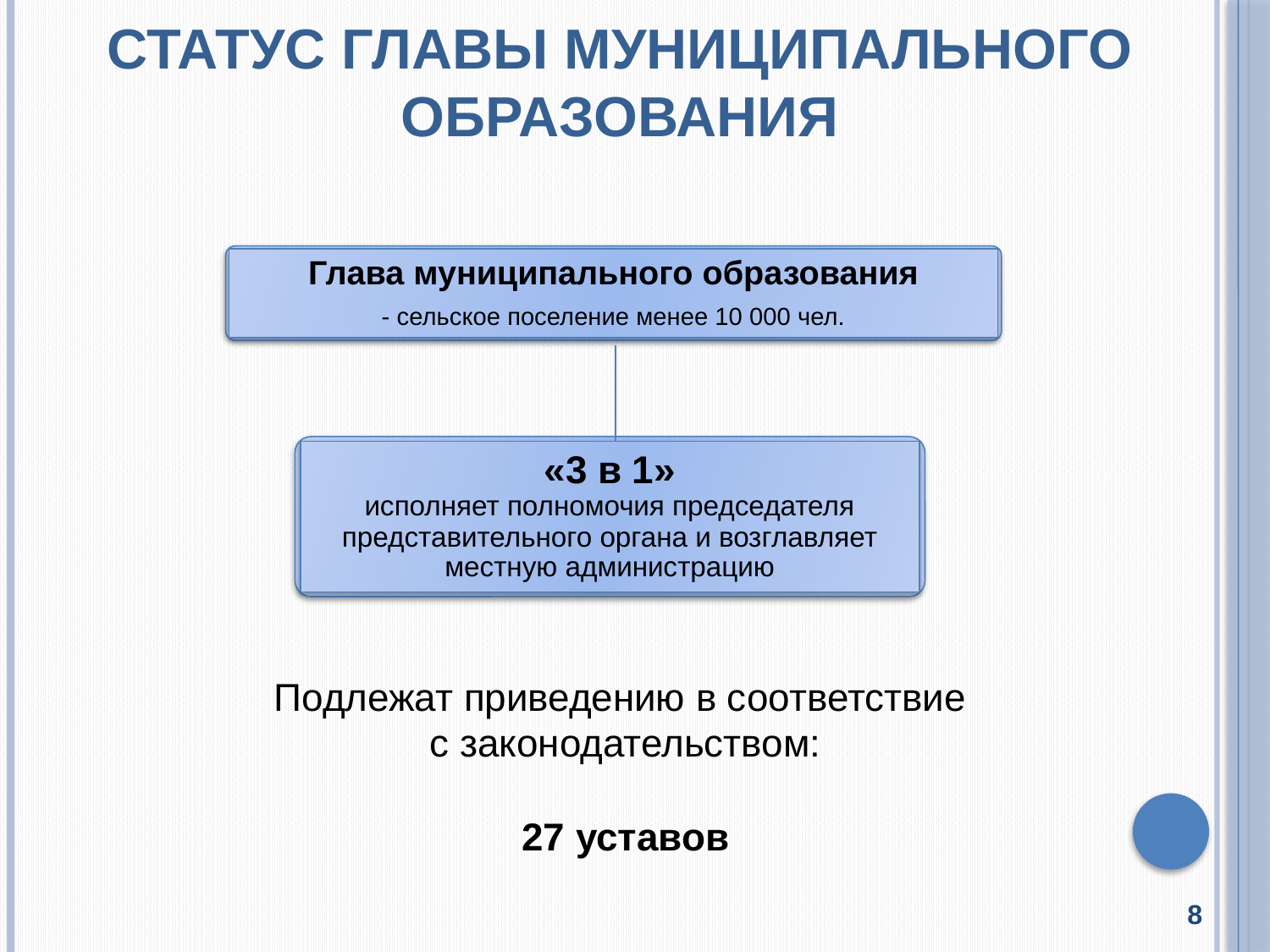

# Статус главы муниципального образования

Глава муниципального образования
- сельское поселение менее 10 000 чел.

«3 в 1»
исполняет полномочия председателя представительного органа и возглавляет местную администрацию
Подлежат приведению в соответствие
с законодательством:

27 уставов
 8